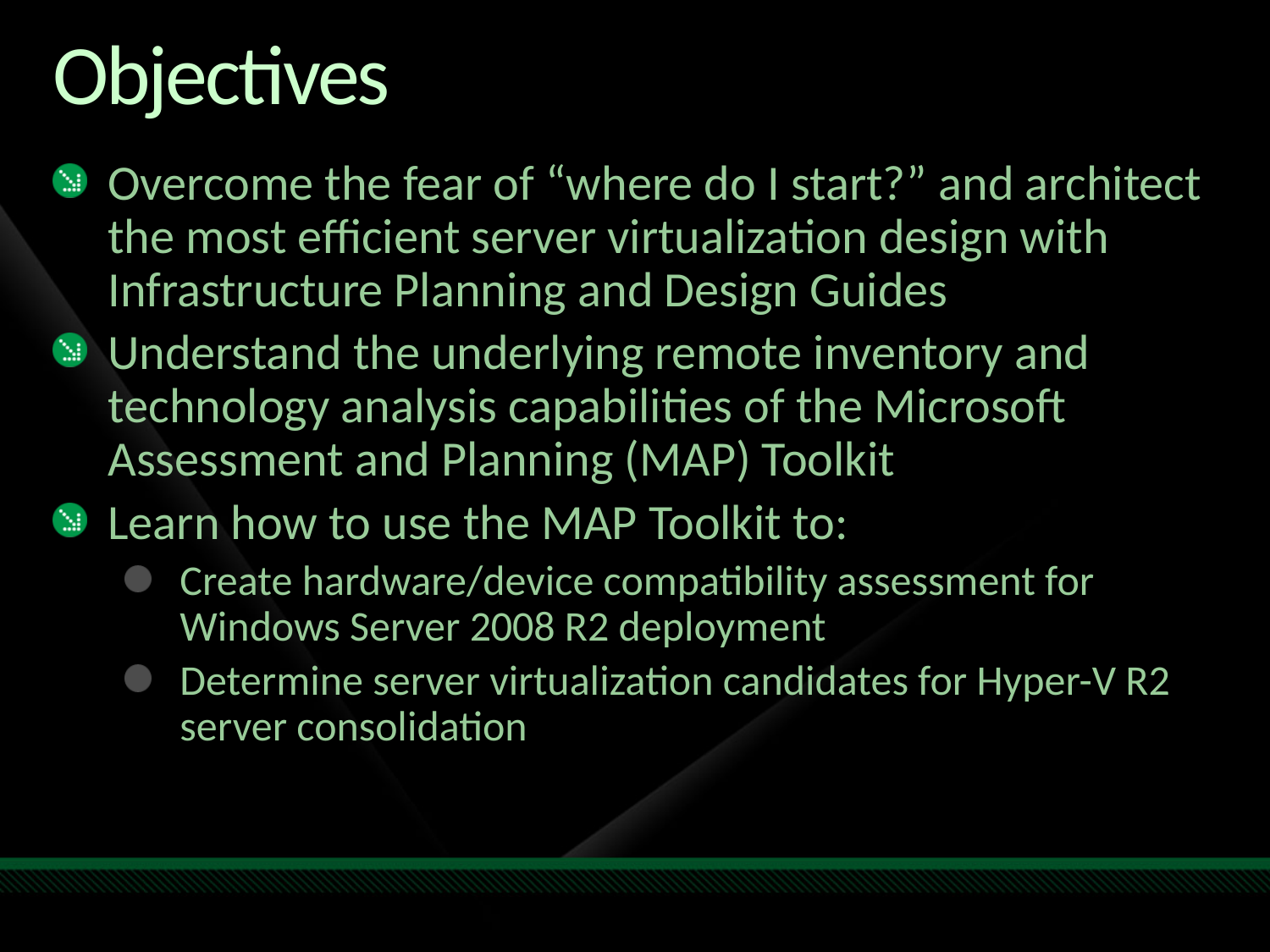

# Objectives
Overcome the fear of “where do I start?” and architect the most efficient server virtualization design with Infrastructure Planning and Design Guides
Understand the underlying remote inventory and technology analysis capabilities of the Microsoft Assessment and Planning (MAP) Toolkit
Learn how to use the MAP Toolkit to:
Create hardware/device compatibility assessment for Windows Server 2008 R2 deployment
Determine server virtualization candidates for Hyper-V R2 server consolidation